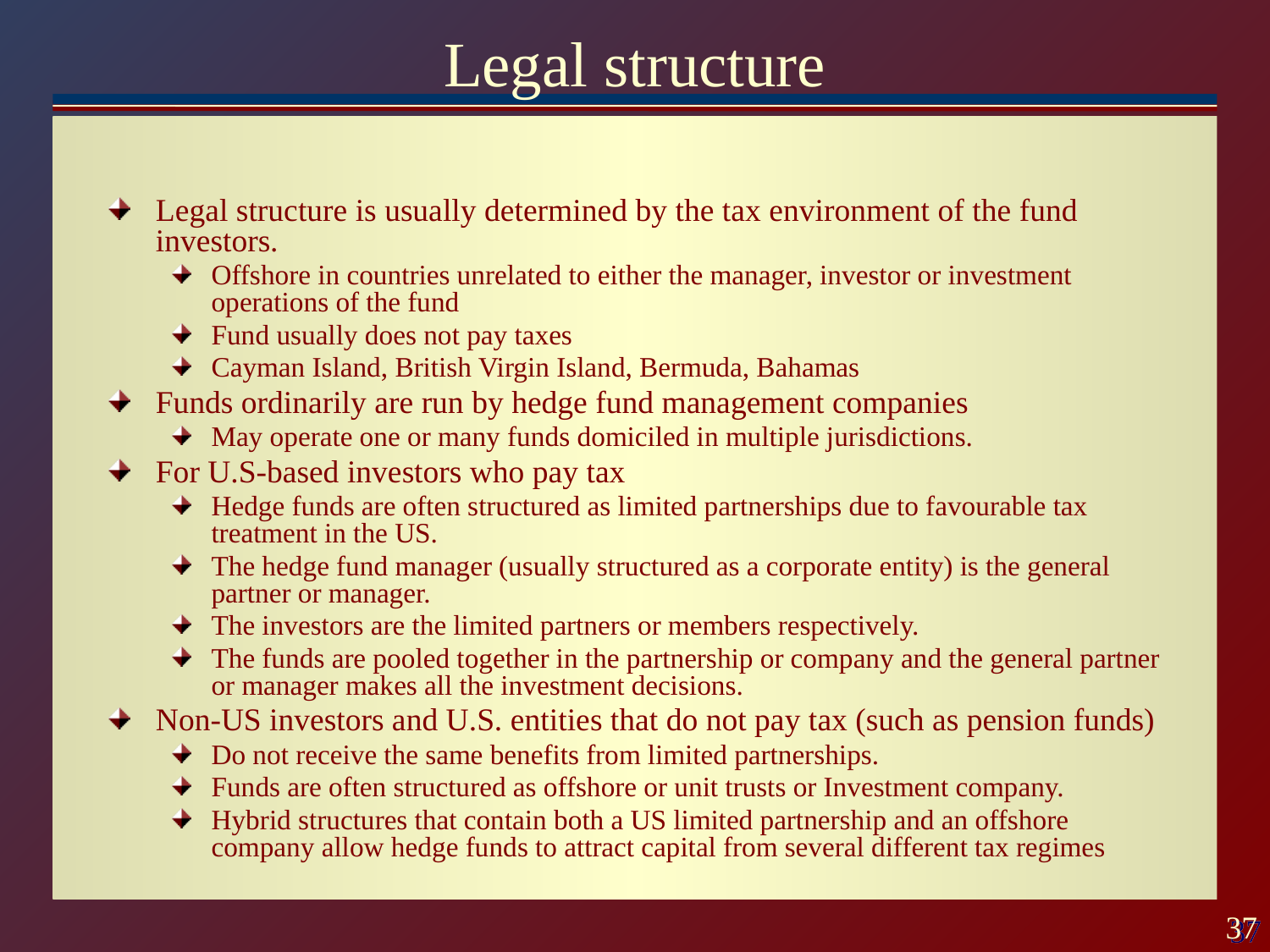

# Legal structure
Legal structure is usually determined by the tax environment of the fund investors.
Offshore in countries unrelated to either the manager, investor or investment operations of the fund
Fund usually does not pay taxes
Cayman Island, British Virgin Island, Bermuda, Bahamas
Funds ordinarily are run by hedge fund management companies
May operate one or many funds domiciled in multiple jurisdictions.
For U.S-based investors who pay tax
Hedge funds are often structured as limited partnerships due to favourable tax treatment in the US.
The hedge fund manager (usually structured as a corporate entity) is the general partner or manager.
The investors are the limited partners or members respectively.
The funds are pooled together in the partnership or company and the general partner or manager makes all the investment decisions.
Non-US investors and U.S. entities that do not pay tax (such as pension funds)
Do not receive the same benefits from limited partnerships.
Funds are often structured as offshore or unit trusts or Investment company.
Hybrid structures that contain both a US limited partnership and an offshore company allow hedge funds to attract capital from several different tax regimes